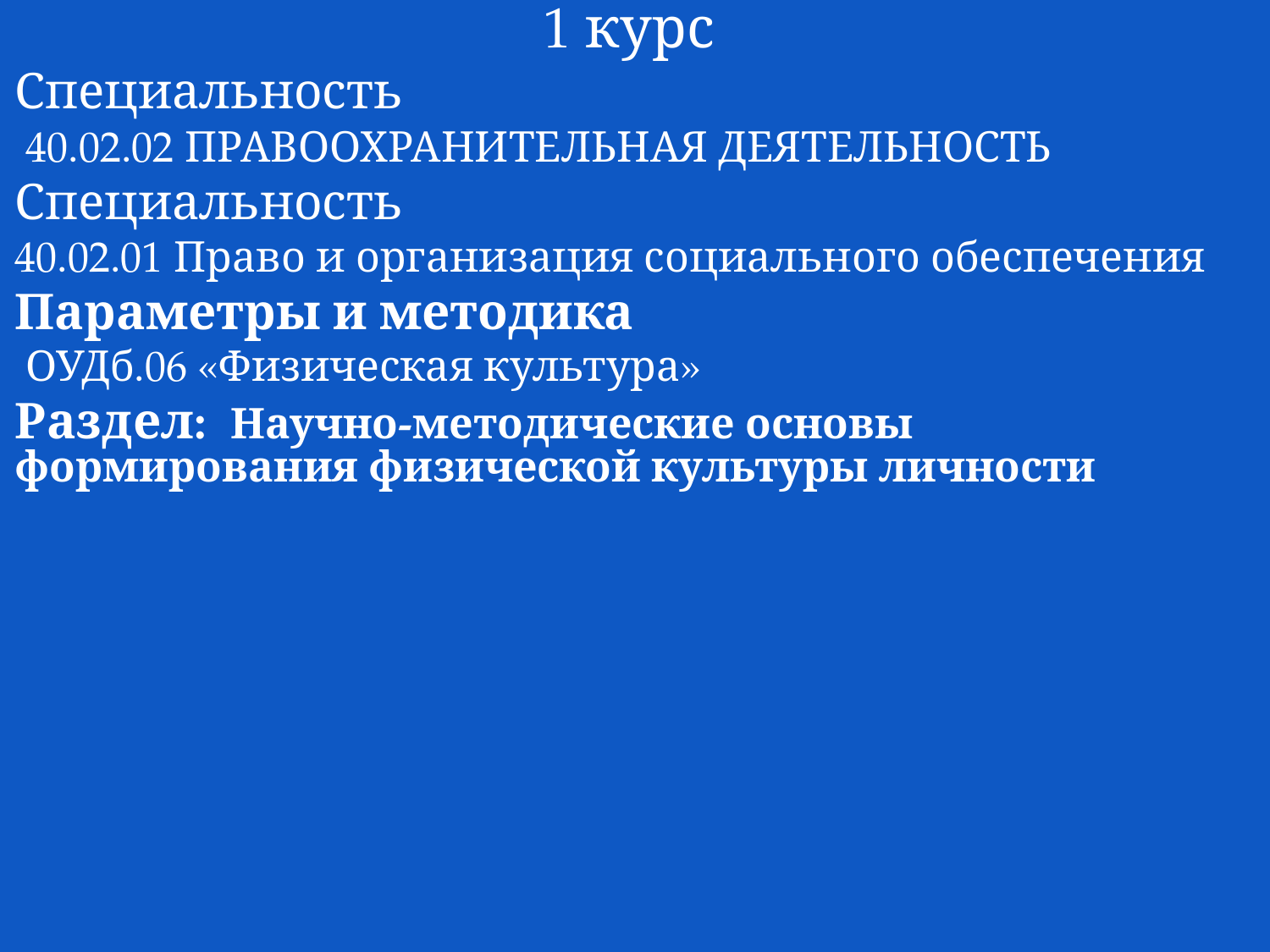

1 курс
Специальность
 40.02.02 ПРАВООХРАНИТЕЛЬНАЯ ДЕЯТЕЛЬНОСТЬ
Специальность
40.02.01 Право и организация социального обеспечения
Параметры и методика
 ОУДб.06 «Физическая культура»
Раздел:  Научно-методические основы формирования физической культуры личности